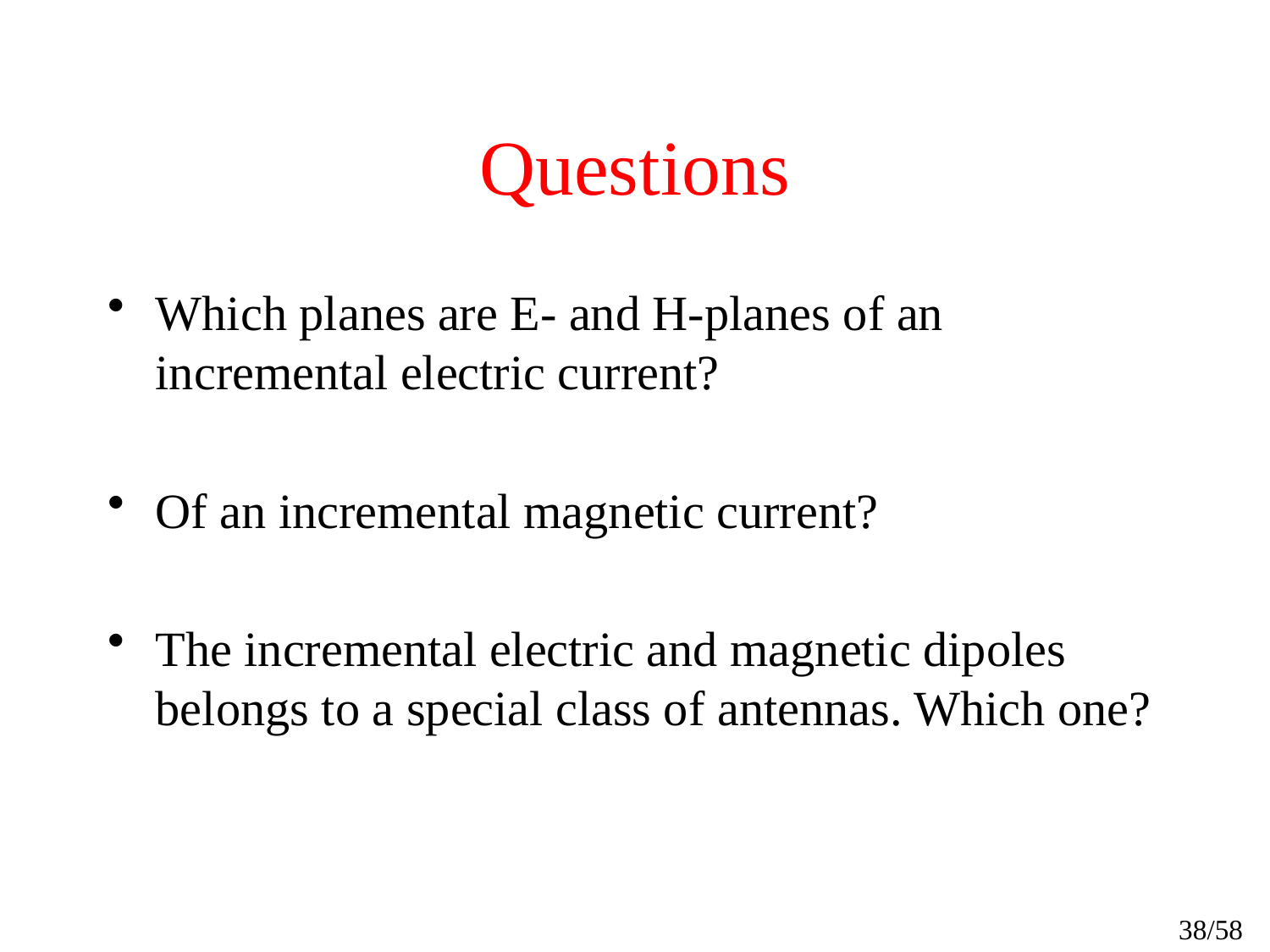

# Questions
Which planes are E- and H-planes of an incremental electric current?

Of an incremental magnetic current?

The incremental electric and magnetic dipoles belongs to a special class of antennas. Which one?